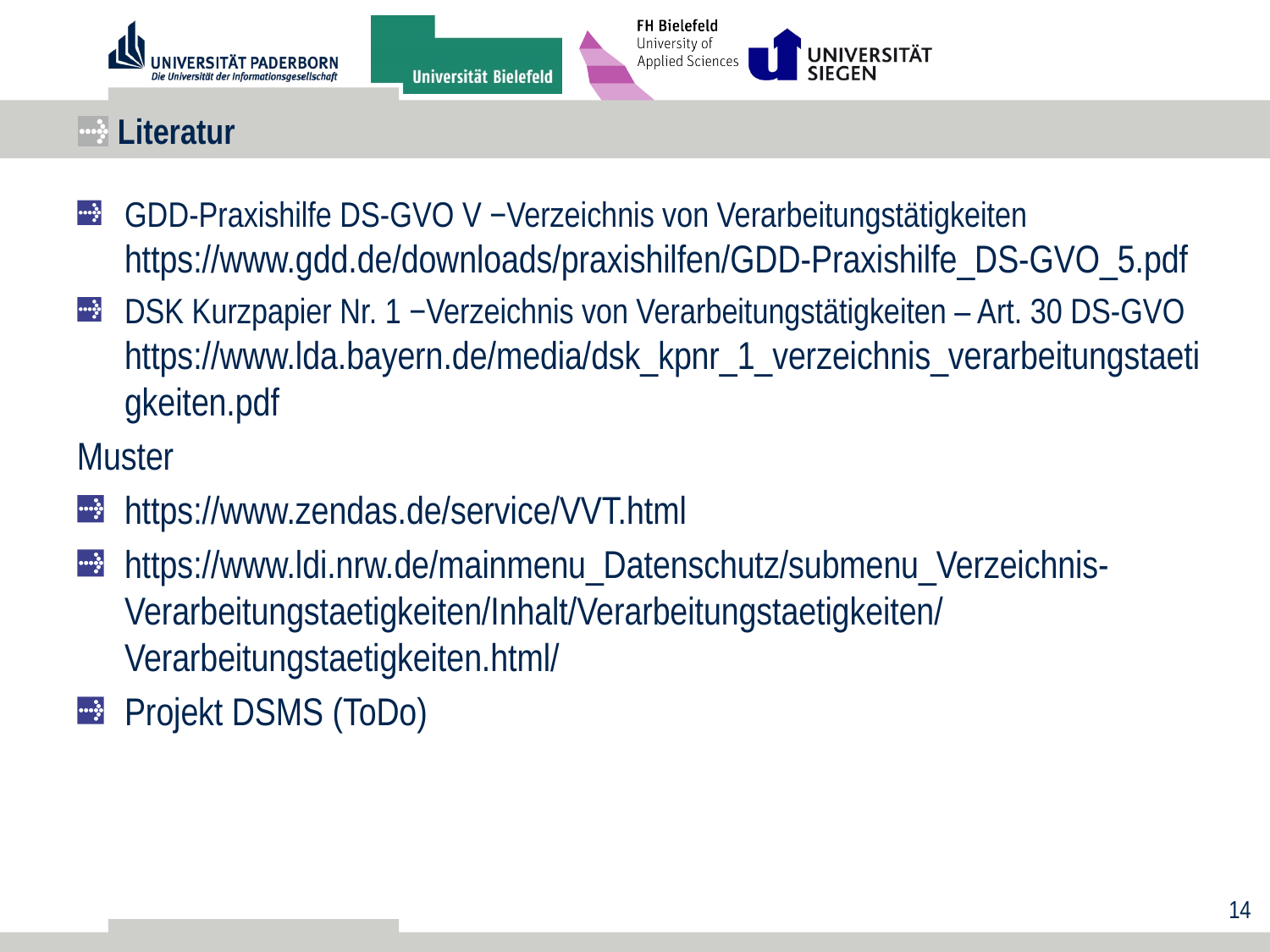

# Literatur
GDD-Praxishilfe DS-GVO V −Verzeichnis von Verarbeitungstätigkeiten
https://www.gdd.de/downloads/praxishilfen/GDD-Praxishilfe_DS-GVO_5.pdf
DSK Kurzpapier Nr. 1 −Verzeichnis von Verarbeitungstätigkeiten – Art. 30 DS-GVO
https://www.lda.bayern.de/media/dsk_kpnr_1_verzeichnis_verarbeitungstaetigkeiten.pdf
Muster
https://www.zendas.de/service/VVT.html
https://www.ldi.nrw.de/mainmenu_Datenschutz/submenu_Verzeichnis-Verarbeitungstaetigkeiten/Inhalt/Verarbeitungstaetigkeiten/Verarbeitungstaetigkeiten.html/
Projekt DSMS (ToDo)
14